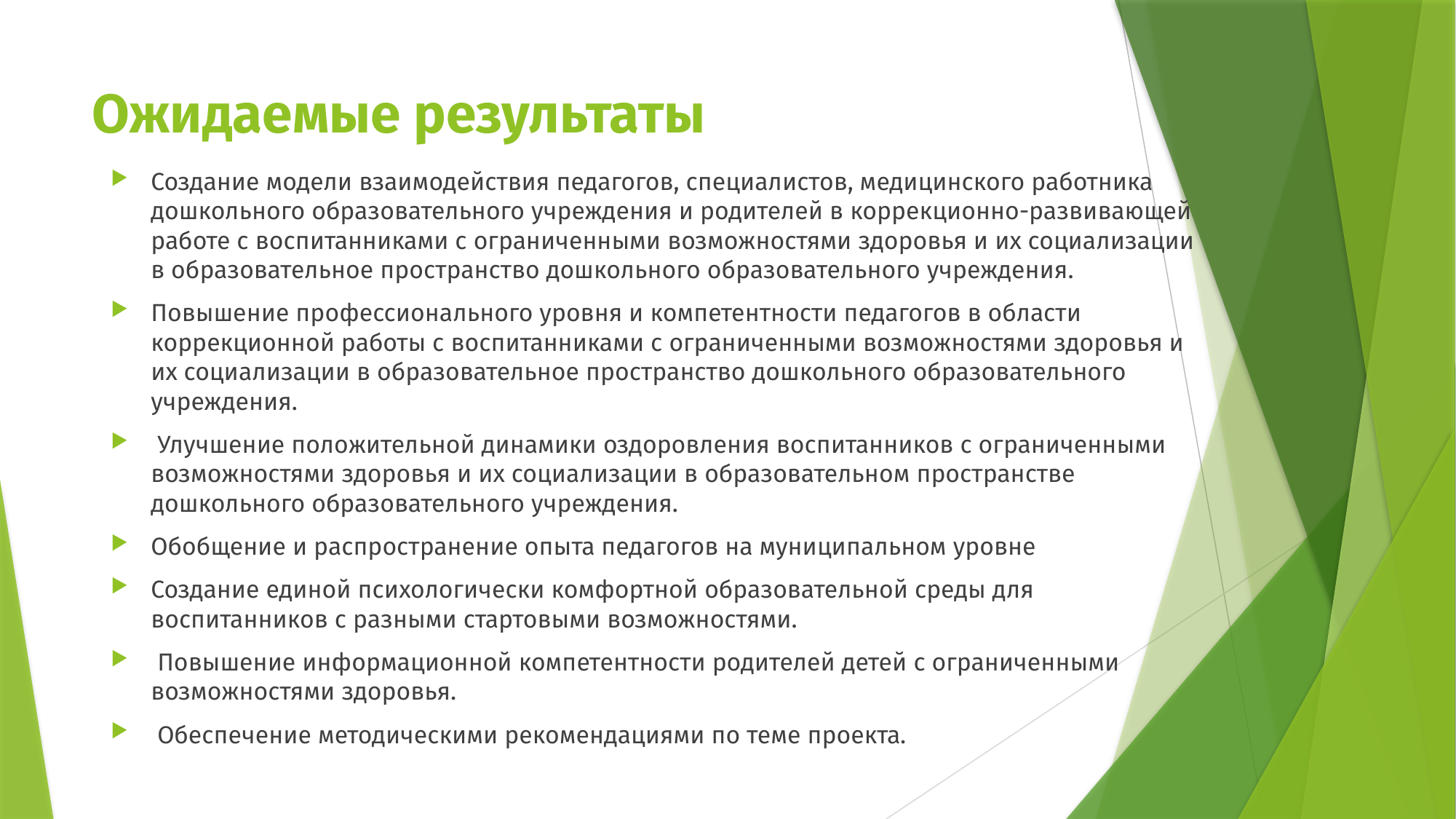

# Ожидаемые результаты
Создание модели взаимодействия педагогов, специалистов, медицинского работника дошкольного образовательного учреждения и родителей в коррекционно-развивающей работе с воспитанниками с ограниченными возможностями здоровья и их социализации в образовательное пространство дошкольного образовательного учреждения.
Повышение профессионального уровня и компетентности педагогов в области коррекционной работы с воспитанниками с ограниченными возможностями здоровья и их социализации в образовательное пространство дошкольного образовательного учреждения.
 Улучшение положительной динамики оздоровления воспитанников с ограниченными возможностями здоровья и их социализации в образовательном пространстве дошкольного образовательного учреждения.
Обобщение и распространение опыта педагогов на муниципальном уровне
Создание единой психологически комфортной образовательной среды для воспитанников с разными стартовыми возможностями.
 Повышение информационной компетентности родителей детей с ограниченными возможностями здоровья.
 Обеспечение методическими рекомендациями по теме проекта.